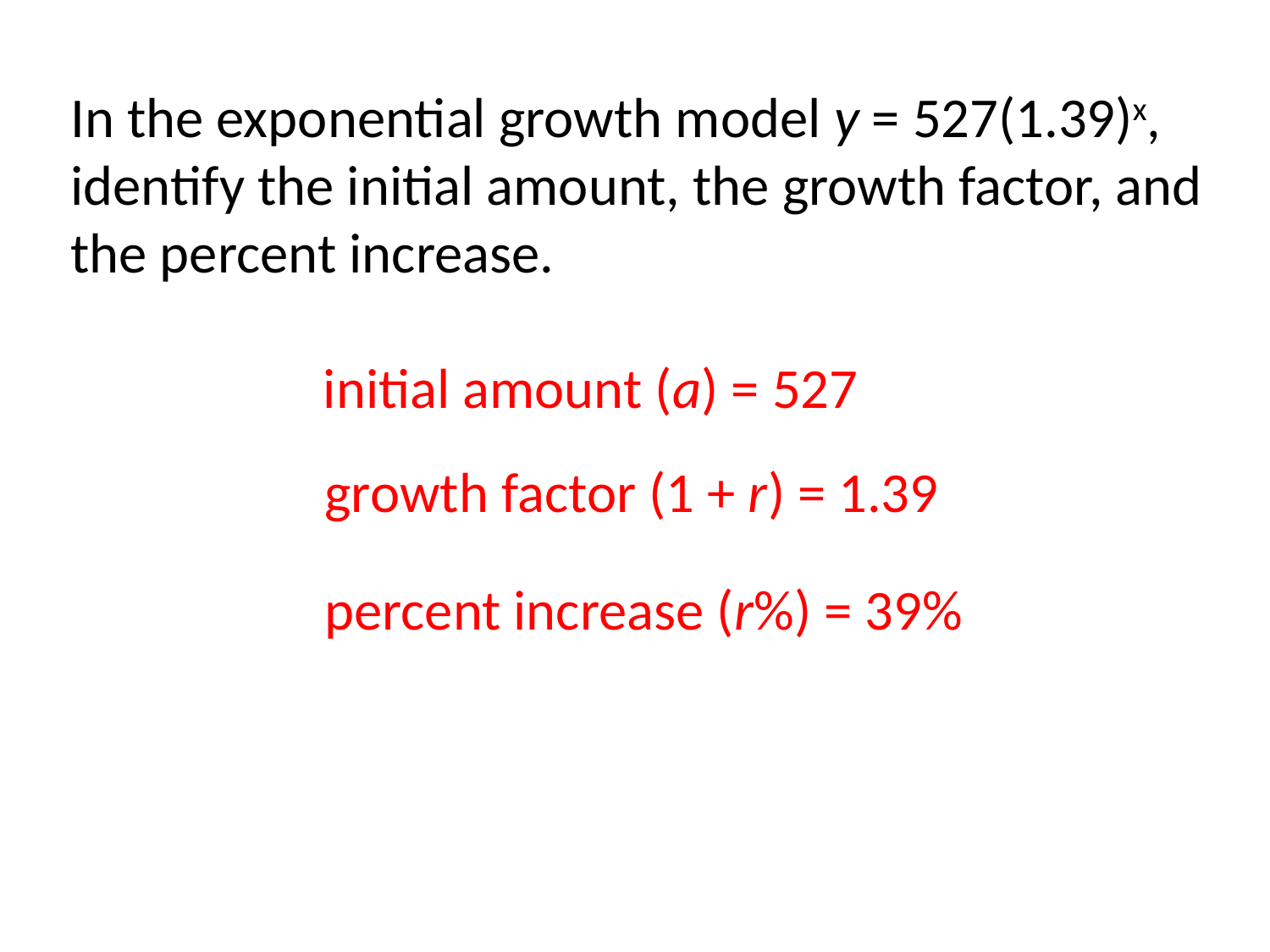

In the exponential growth model y = 527(1.39)x, identify the initial amount, the growth factor, and the percent increase.
initial amount (a) = 527
growth factor (1 + r) = 1.39
percent increase (r%) = 39%